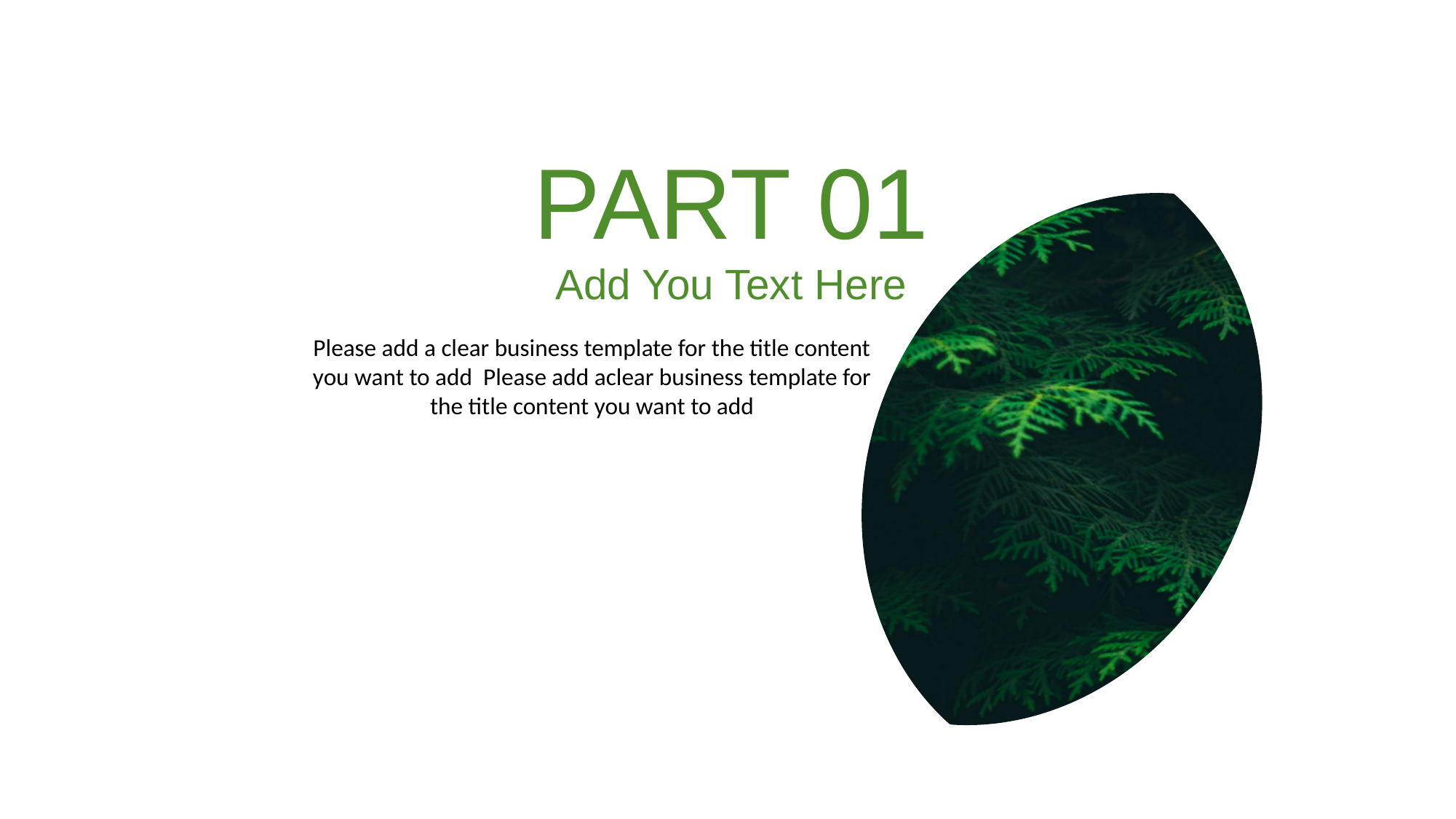

PART 01

Add You Text Here
Please add a clear business template for the title content you want to add  Please add aclear business template for the title content you want to add